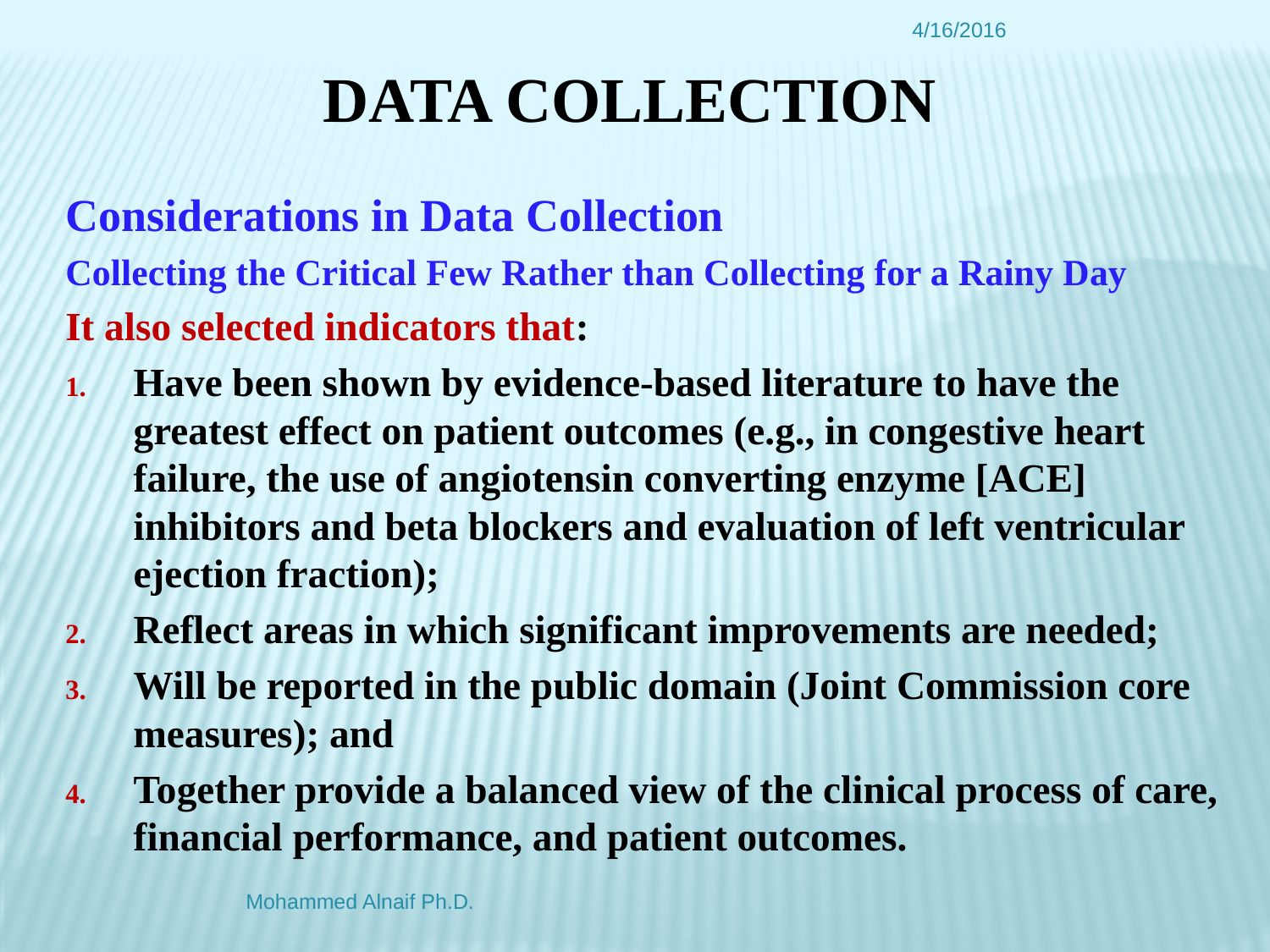

4/16/2016
# Data Collection
Considerations in Data Collection
Collecting the Critical Few Rather than Collecting for a Rainy Day
It also selected indicators that:
Have been shown by evidence-based literature to have the greatest effect on patient outcomes (e.g., in congestive heart failure, the use of angiotensin converting enzyme [ACE] inhibitors and beta blockers and evaluation of left ventricular ejection fraction);
Reflect areas in which significant improvements are needed;
Will be reported in the public domain (Joint Commission core measures); and
Together provide a balanced view of the clinical process of care, financial performance, and patient outcomes.
Mohammed Alnaif Ph.D.
20